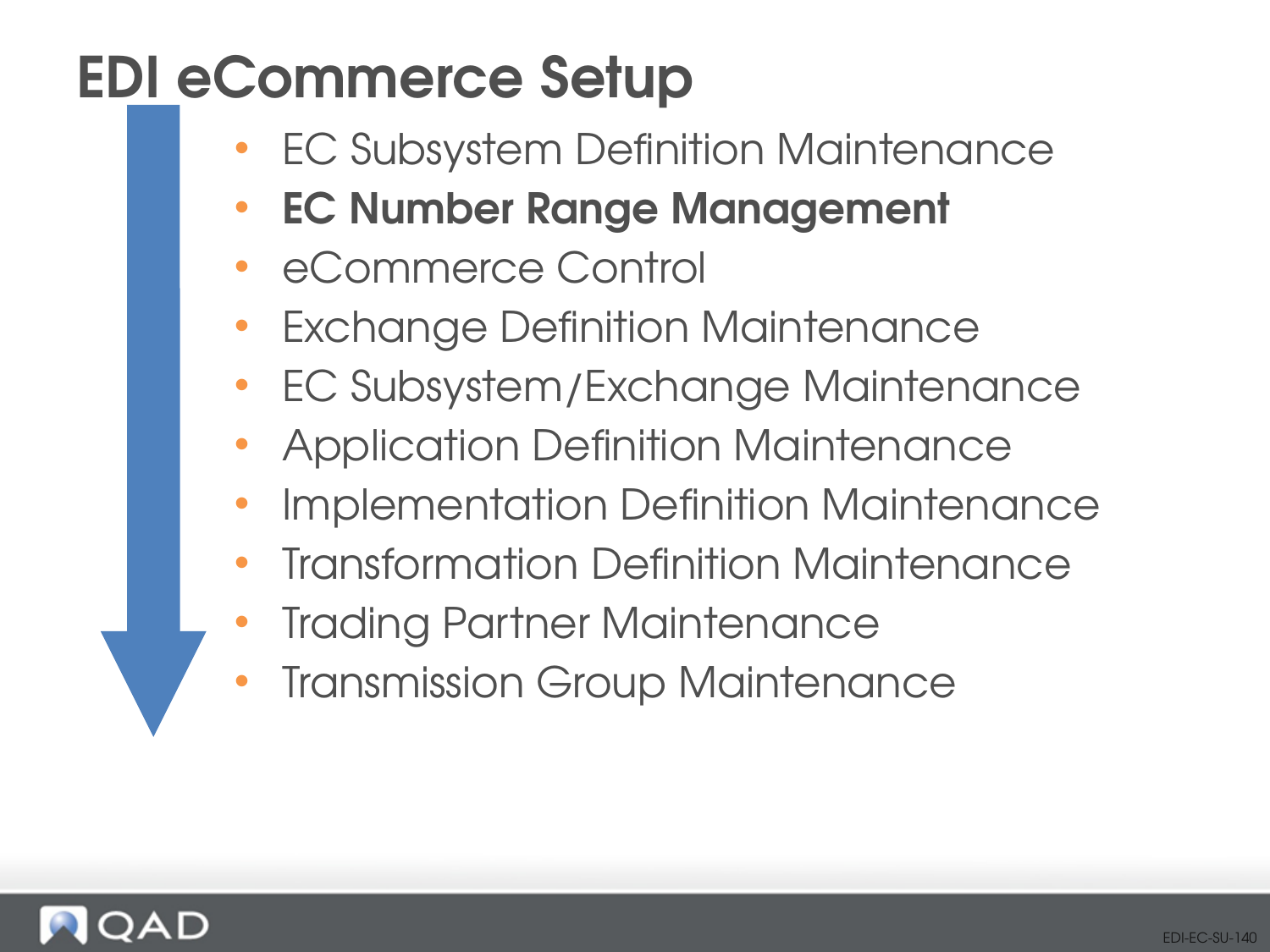

# EDI eCommerce Setup

EC Subsystem Definition Maintenance
EC Number Range Management
eCommerce Control
Exchange Definition Maintenance
EC Subsystem/Exchange Maintenance
Application Definition Maintenance
Implementation Definition Maintenance
Transformation Definition Maintenance
Trading Partner Maintenance
Transmission Group Maintenance
EDI-EC-SU-140